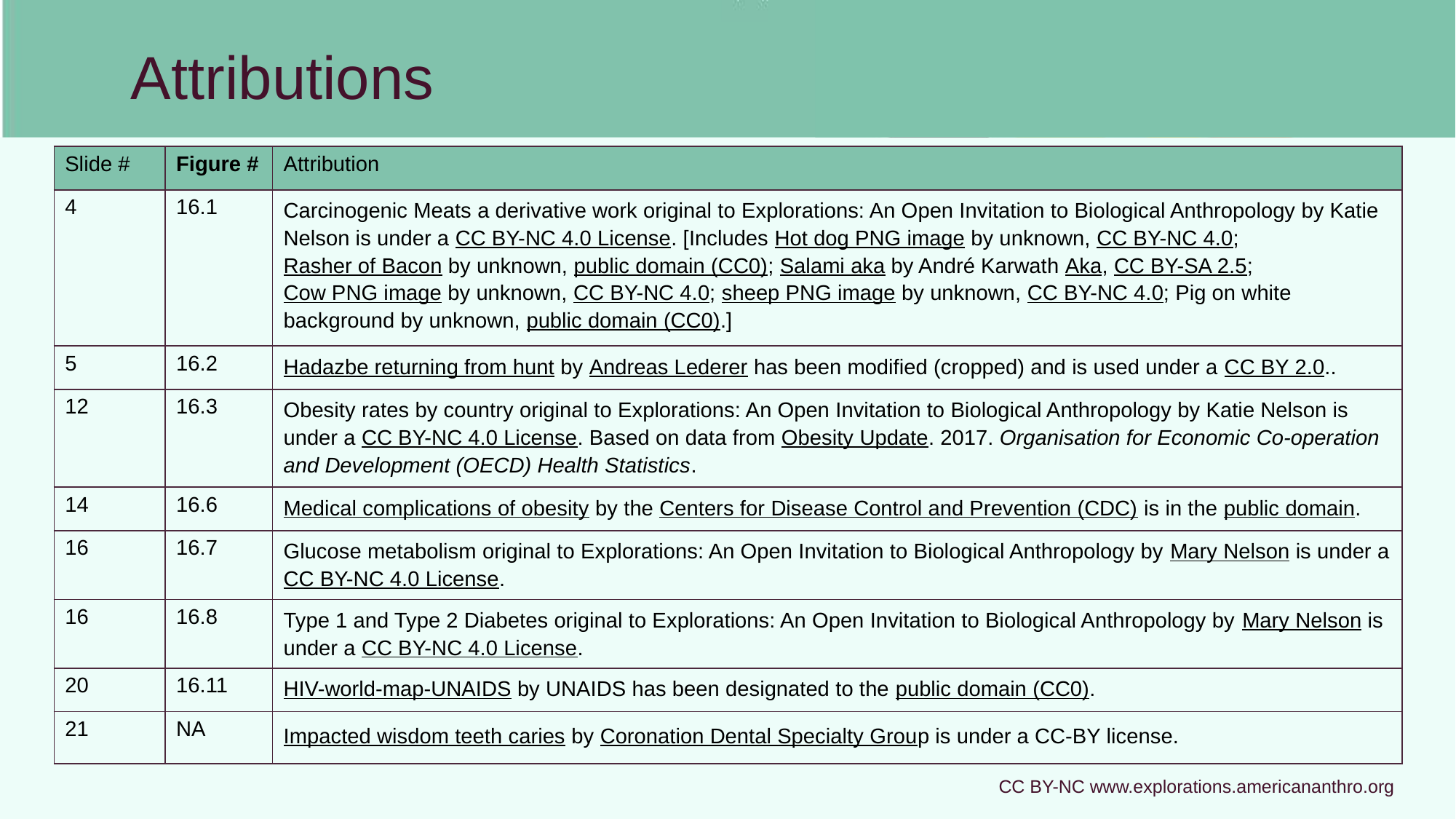

Attributions
| Slide # | Figure # | Attribution |
| --- | --- | --- |
| 4 | 16.1 | Carcinogenic Meats a derivative work original to Explorations: An Open Invitation to Biological Anthropology by Katie Nelson is under a CC BY-NC 4.0 License. [Includes Hot dog PNG image by unknown, CC BY-NC 4.0; Rasher of Bacon by unknown, public domain (CC0); Salami aka by André Karwath Aka, CC BY-SA 2.5; Cow PNG image by unknown, CC BY-NC 4.0; sheep PNG image by unknown, CC BY-NC 4.0; Pig on white background by unknown, public domain (CC0).] |
| 5 | 16.2 | Hadazbe returning from hunt by Andreas Lederer has been modified (cropped) and is used under a CC BY 2.0.. |
| 12 | 16.3 | Obesity rates by country original to Explorations: An Open Invitation to Biological Anthropology by Katie Nelson is under a CC BY-NC 4.0 License. Based on data from Obesity Update. 2017. Organisation for Economic Co-operation and Development (OECD) Health Statistics. |
| 14 | 16.6 | Medical complications of obesity by the Centers for Disease Control and Prevention (CDC) is in the public domain. |
| 16 | 16.7 | Glucose metabolism original to Explorations: An Open Invitation to Biological Anthropology by Mary Nelson is under a CC BY-NC 4.0 License. |
| 16 | 16.8 | Type 1 and Type 2 Diabetes original to Explorations: An Open Invitation to Biological Anthropology by Mary Nelson is under a CC BY-NC 4.0 License. |
| 20 | 16.11 | HIV-world-map-UNAIDS by UNAIDS has been designated to the public domain (CC0). |
| 21 | NA | Impacted wisdom teeth caries by Coronation Dental Specialty Group is under a CC-BY license. |